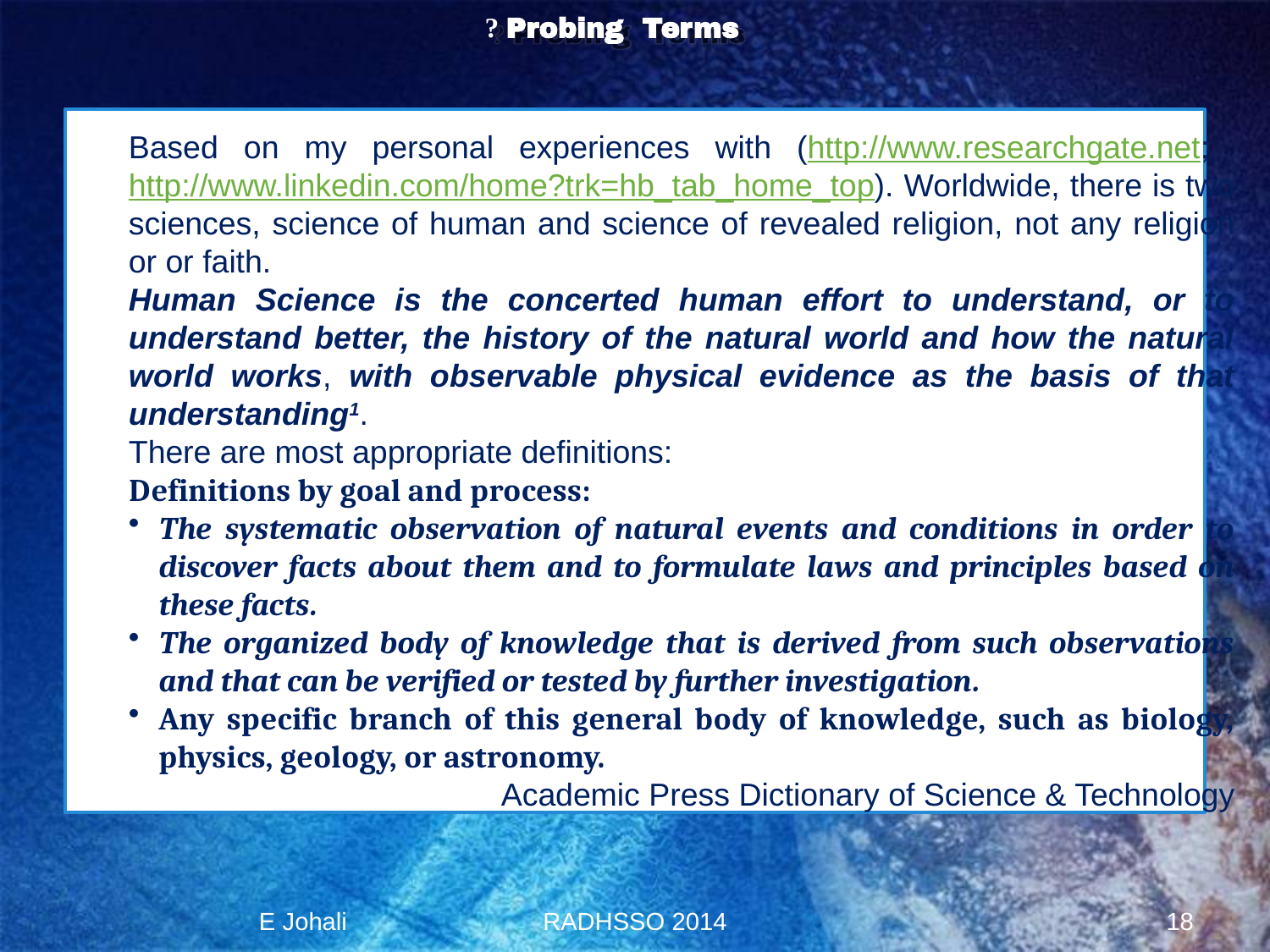

# Probing  Terms ?
Based on my personal experiences with (http://www.researchgate.net;  http://www.linkedin.com/home?trk=hb_tab_home_top). Worldwide, there is two sciences, science of human and science of revealed religion, not any religion or or faith.
Human Science is the concerted human effort to understand, or to understand better, the history of the natural world and how the natural world works, with observable physical evidence as the basis of that understanding1.
There are most appropriate definitions:
Definitions by goal and process:
The systematic observation of natural events and conditions in order to discover facts about them and to formulate laws and principles based on these facts.
The organized body of knowledge that is derived from such observations and that can be verified or tested by further investigation.
Any specific branch of this general body of knowledge, such as biology, physics, geology, or astronomy.
Academic Press Dictionary of Science & Technology
E Johali
RADHSSO 2014
18